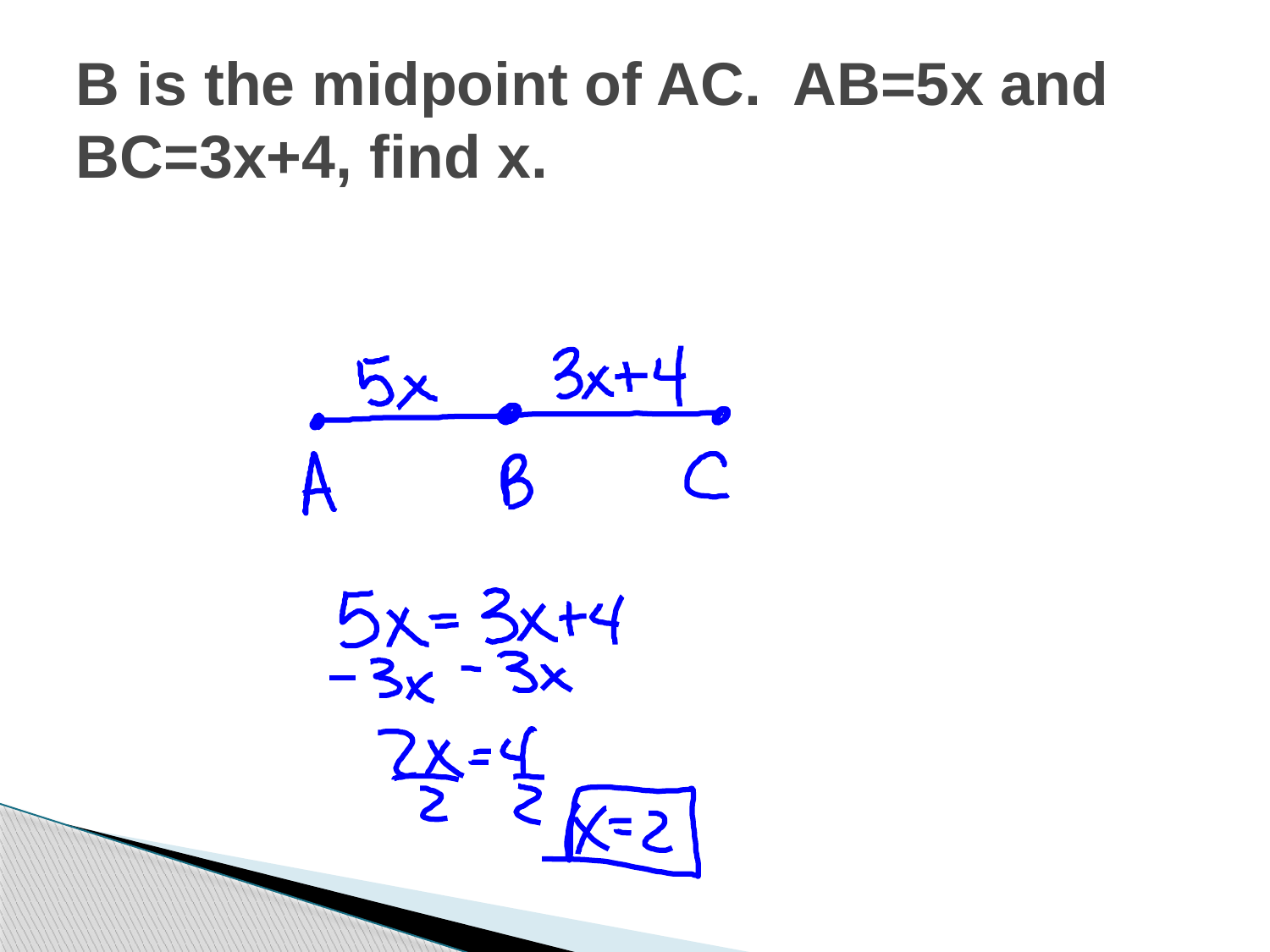

# B is the midpoint of AC.  AB=5x and BC=3x+4, find x.